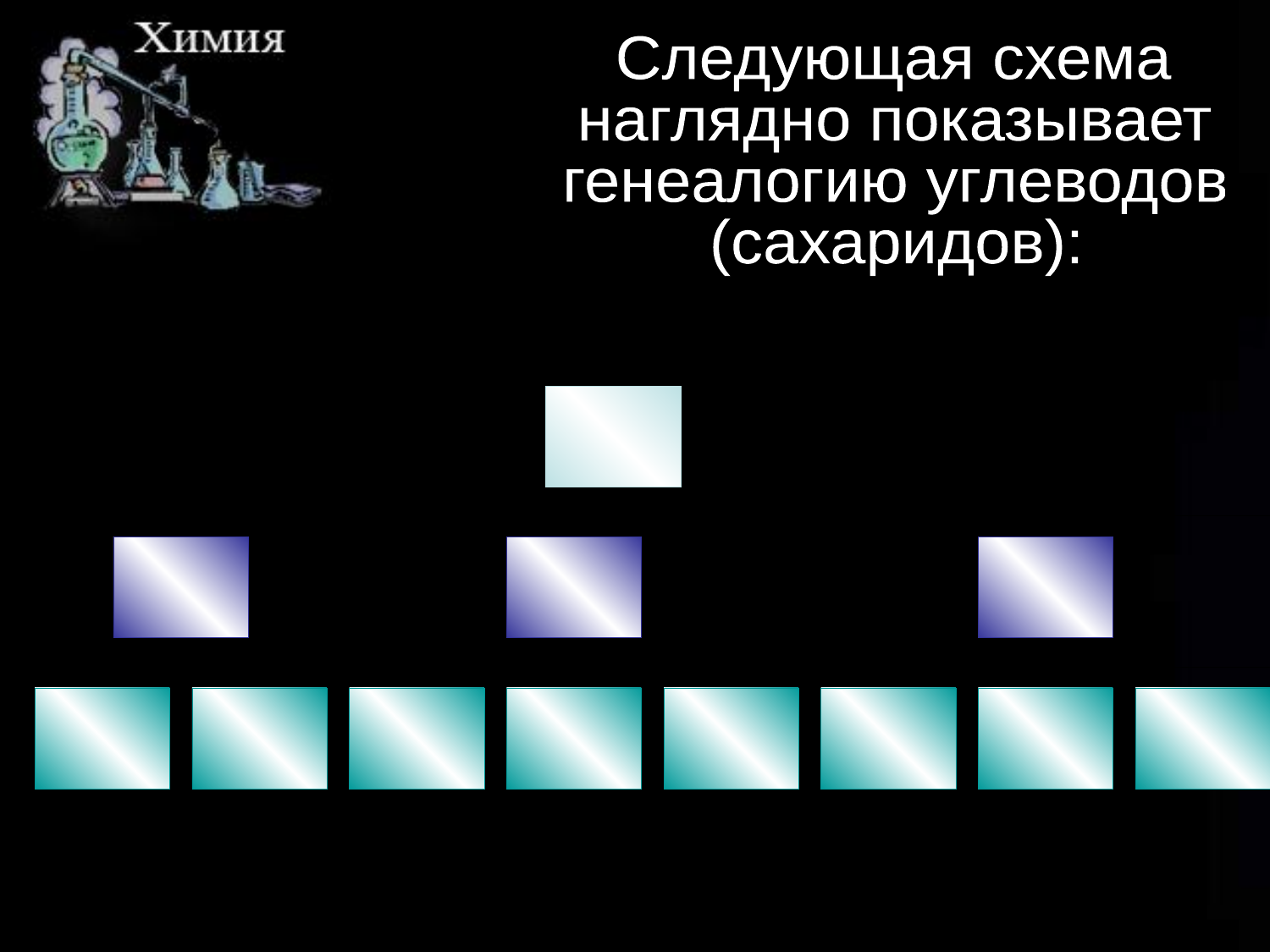

Следующая схема
наглядно показывает
генеалогию углеводов
(сахаридов):